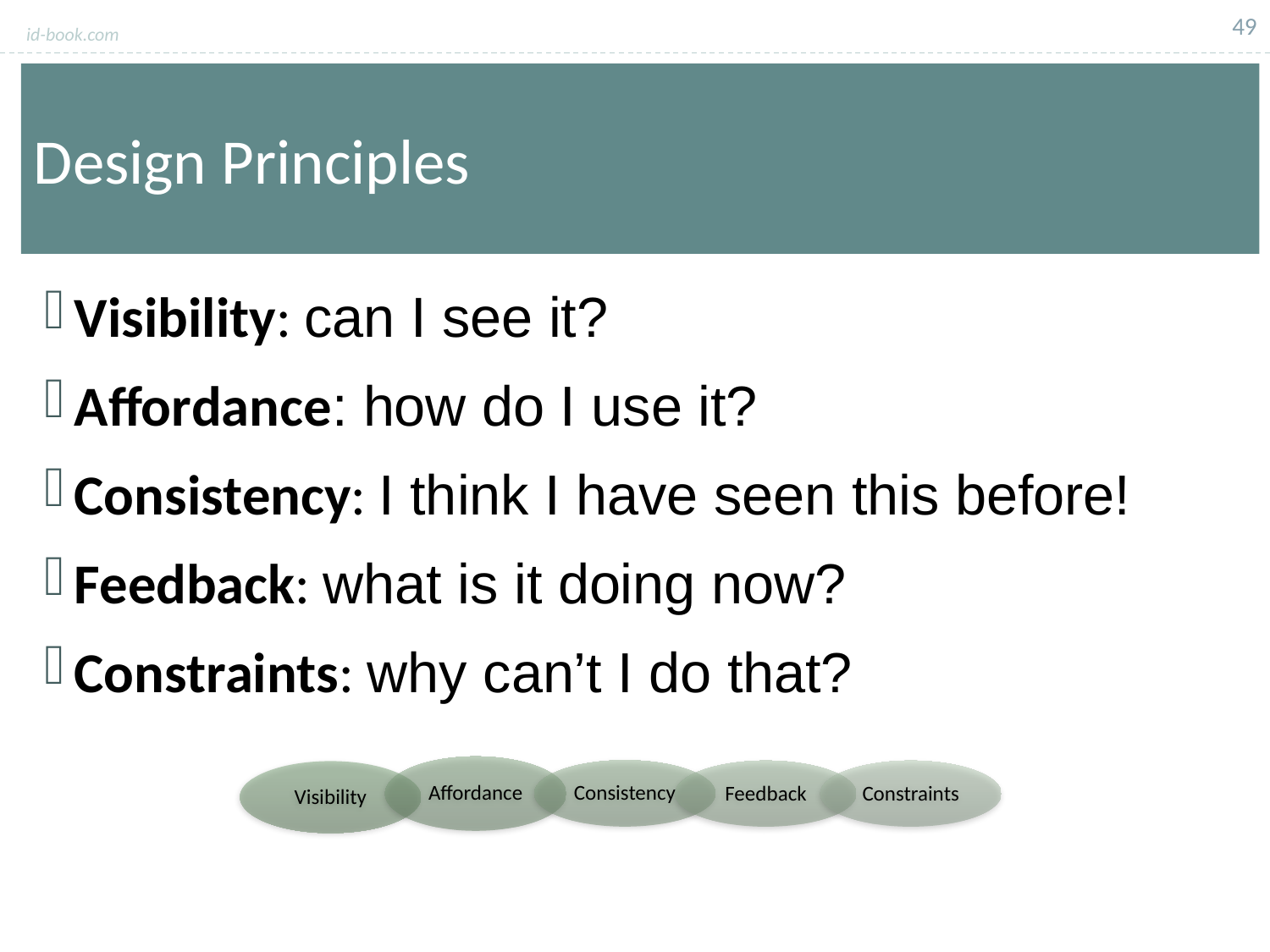

49
Design Principles
Visibility: can I see it?
Affordance: how do I use it?
Consistency: I think I have seen this before!
Feedback: what is it doing now?
Constraints: why can’t I do that?

Visibility
Affordance
Consistency
Feedback
Constraints